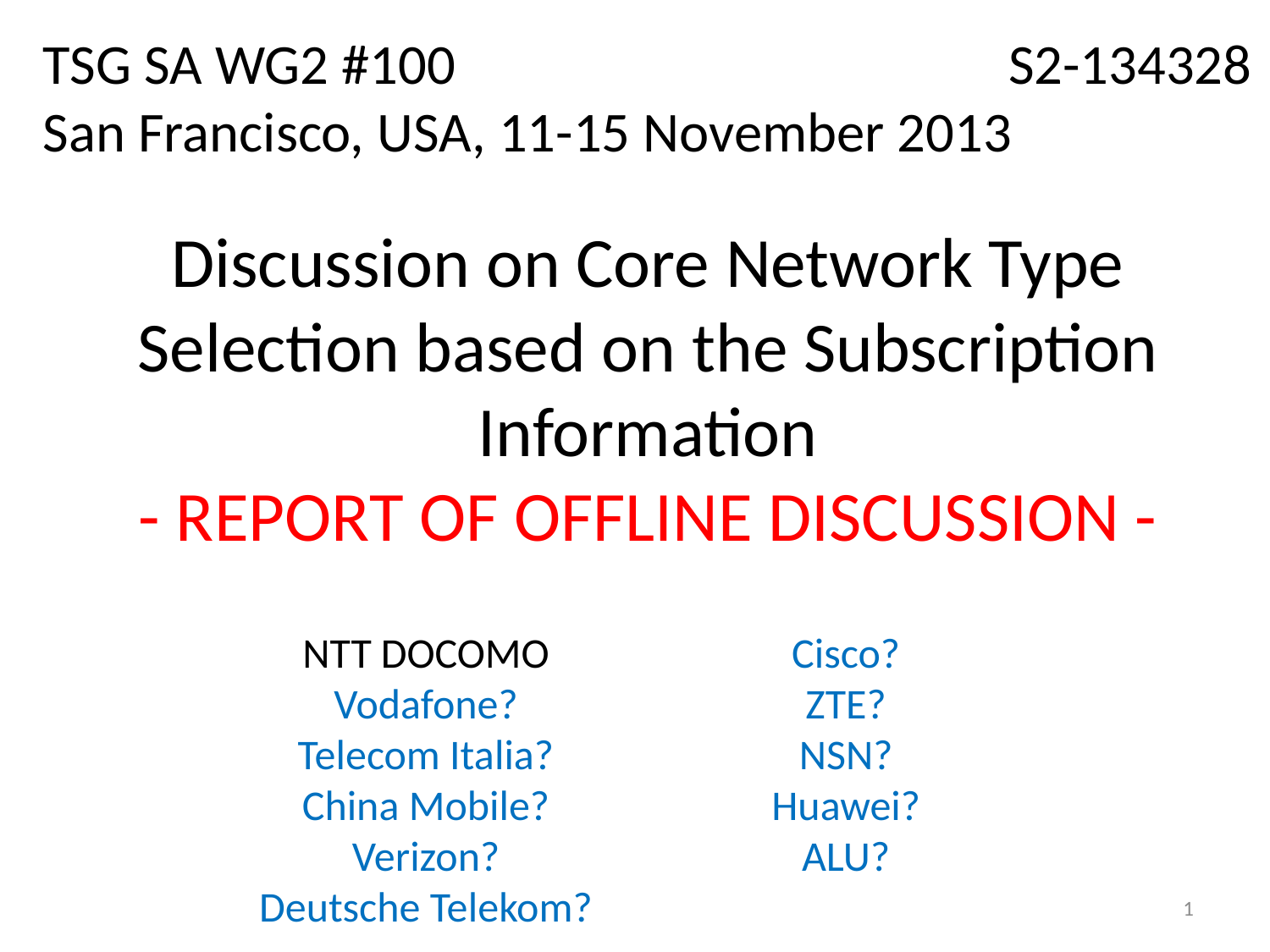

TSG SA WG2 #100
San Francisco, USA, 11-15 November 2013
S2-134328
# Discussion on Core Network Type Selection based on the Subscription Information - REPORT OF OFFLINE DISCUSSION -
NTT DOCOMO
Vodafone?
Telecom Italia?
China Mobile?
Verizon?
Deutsche Telekom?
Cisco?
ZTE?
NSN?
Huawei?
ALU?
1